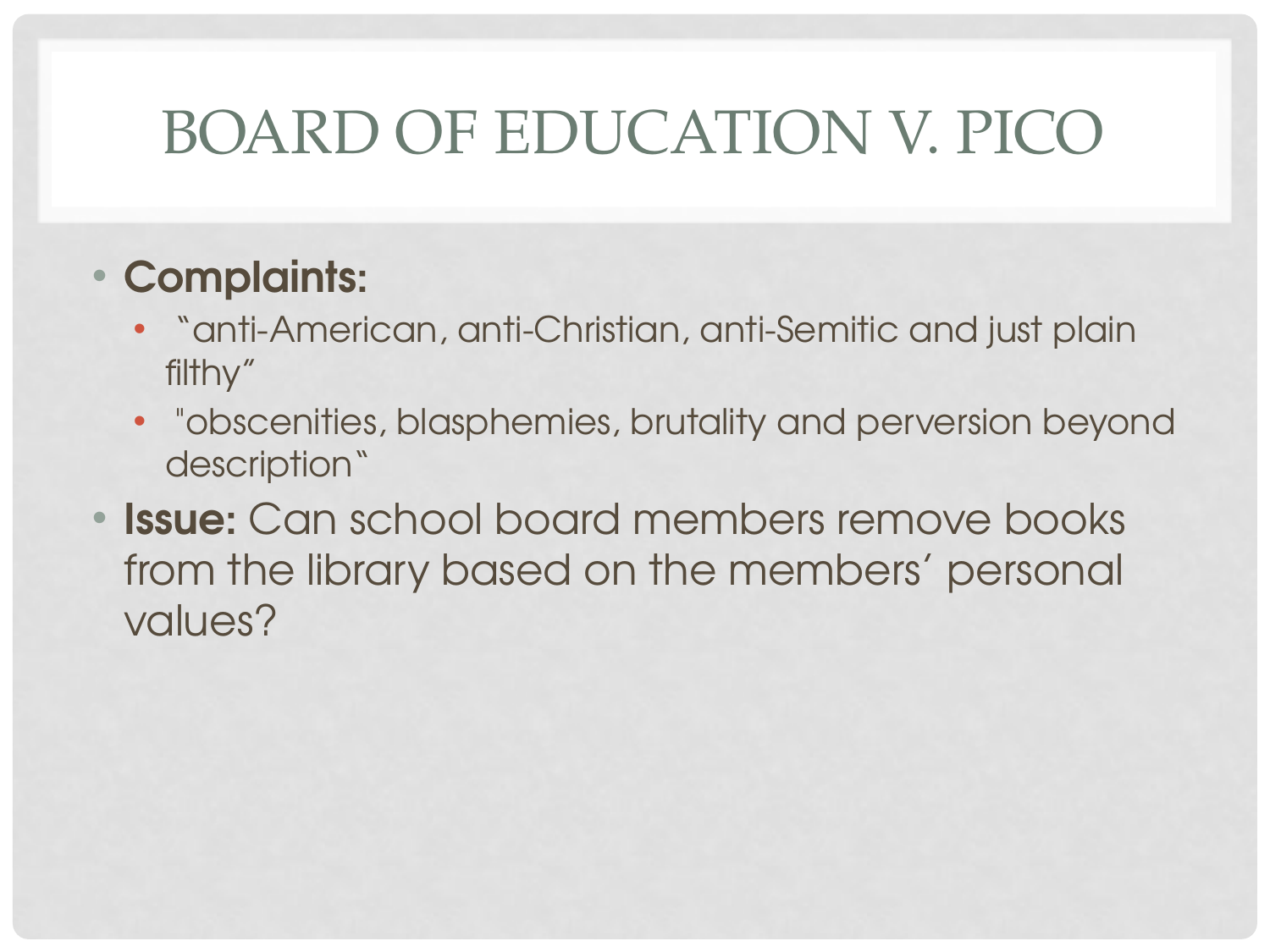

# Board of Education v. Pico
Complaints:
 “anti-American, anti-Christian, anti-Semitic and just plain filthy”
 "obscenities, blasphemies, brutality and perversion beyond description“
Issue: Can school board members remove books from the library based on the members’ personal values?